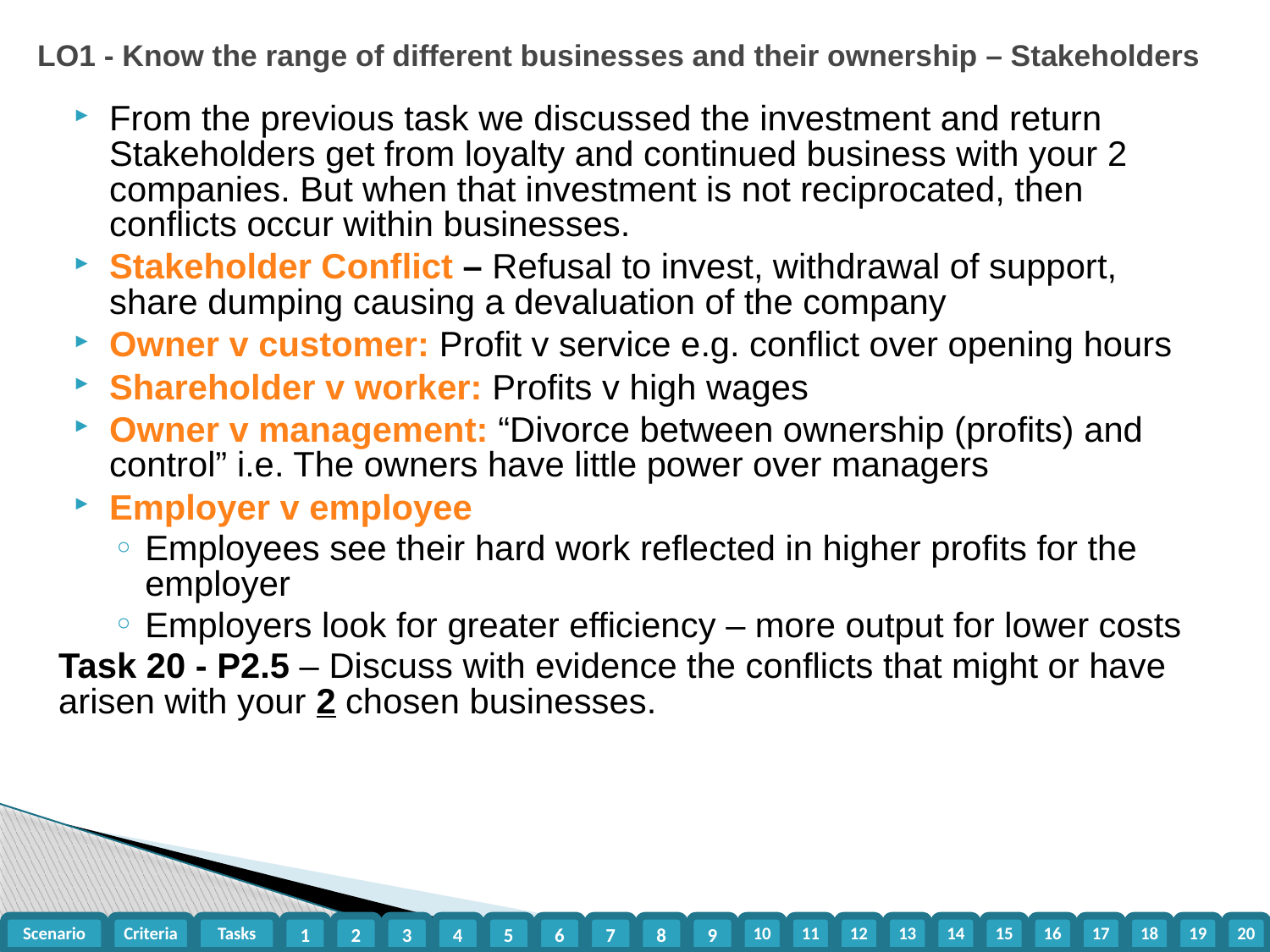

LO1 - Know the range of different businesses and their ownership – Stakeholders
From the previous task we discussed the investment and return Stakeholders get from loyalty and continued business with your 2 companies. But when that investment is not reciprocated, then conflicts occur within businesses.
Stakeholder Conflict – Refusal to invest, withdrawal of support, share dumping causing a devaluation of the company
Owner v customer: Profit v service e.g. conflict over opening hours
Shareholder v worker: Profits v high wages
Owner v management: “Divorce between ownership (profits) and control” i.e. The owners have little power over managers
Employer v employee
Employees see their hard work reflected in higher profits for the employer
Employers look for greater efficiency – more output for lower costs
Task 20 - P2.5 – Discuss with evidence the conflicts that might or have arisen with your 2 chosen businesses.